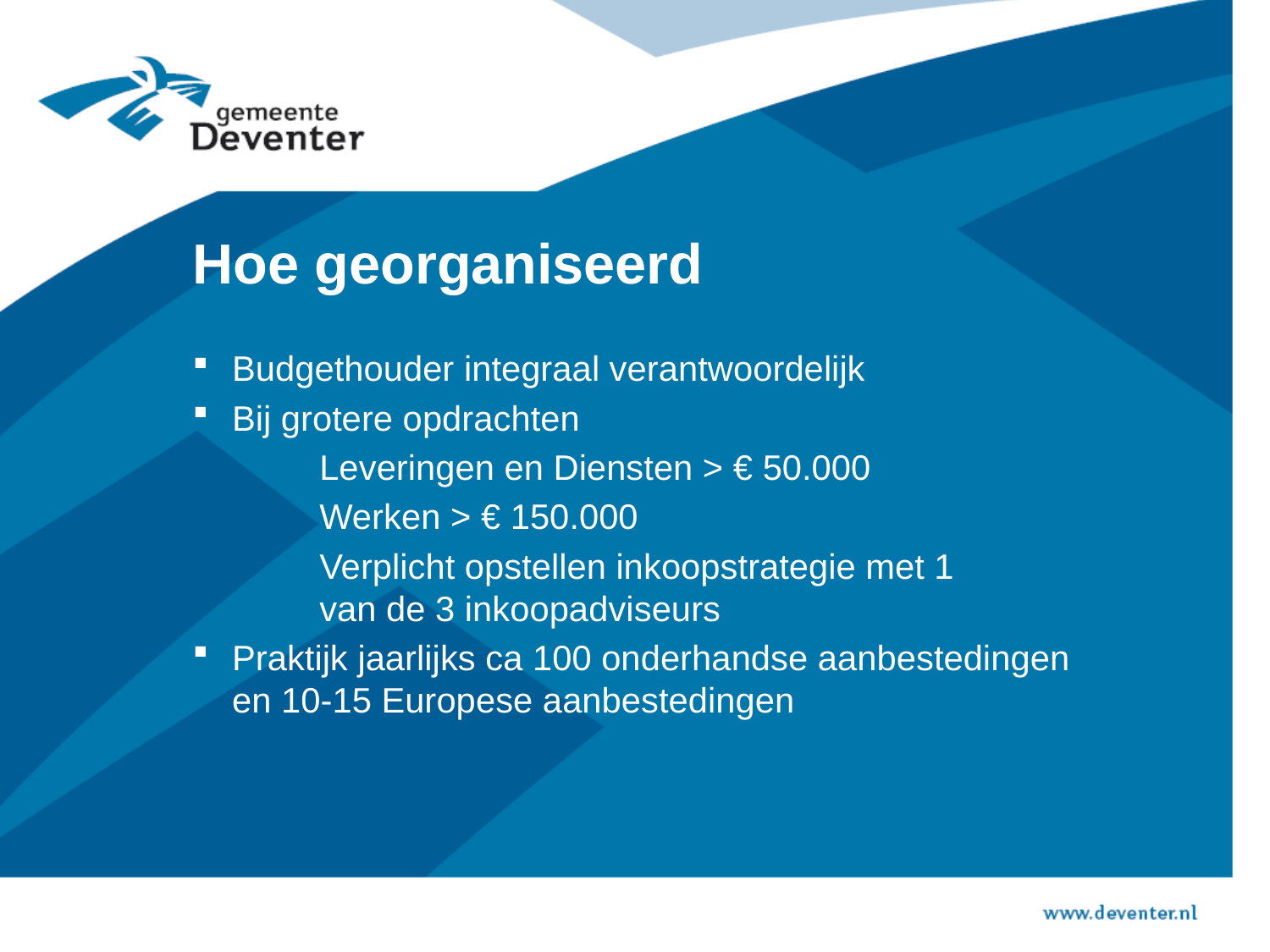

Hoe georganiseerd

Budgethouder integraal verantwoordelijk
Bij grotere opdrachten
	Leveringen en Diensten > € 50.000
	Werken > € 150.000
	Verplicht opstellen inkoopstrategie met 1 	van de 3 inkoopadviseurs
Praktijk jaarlijks ca 100 onderhandse aanbestedingen en 10-15 Europese aanbestedingen